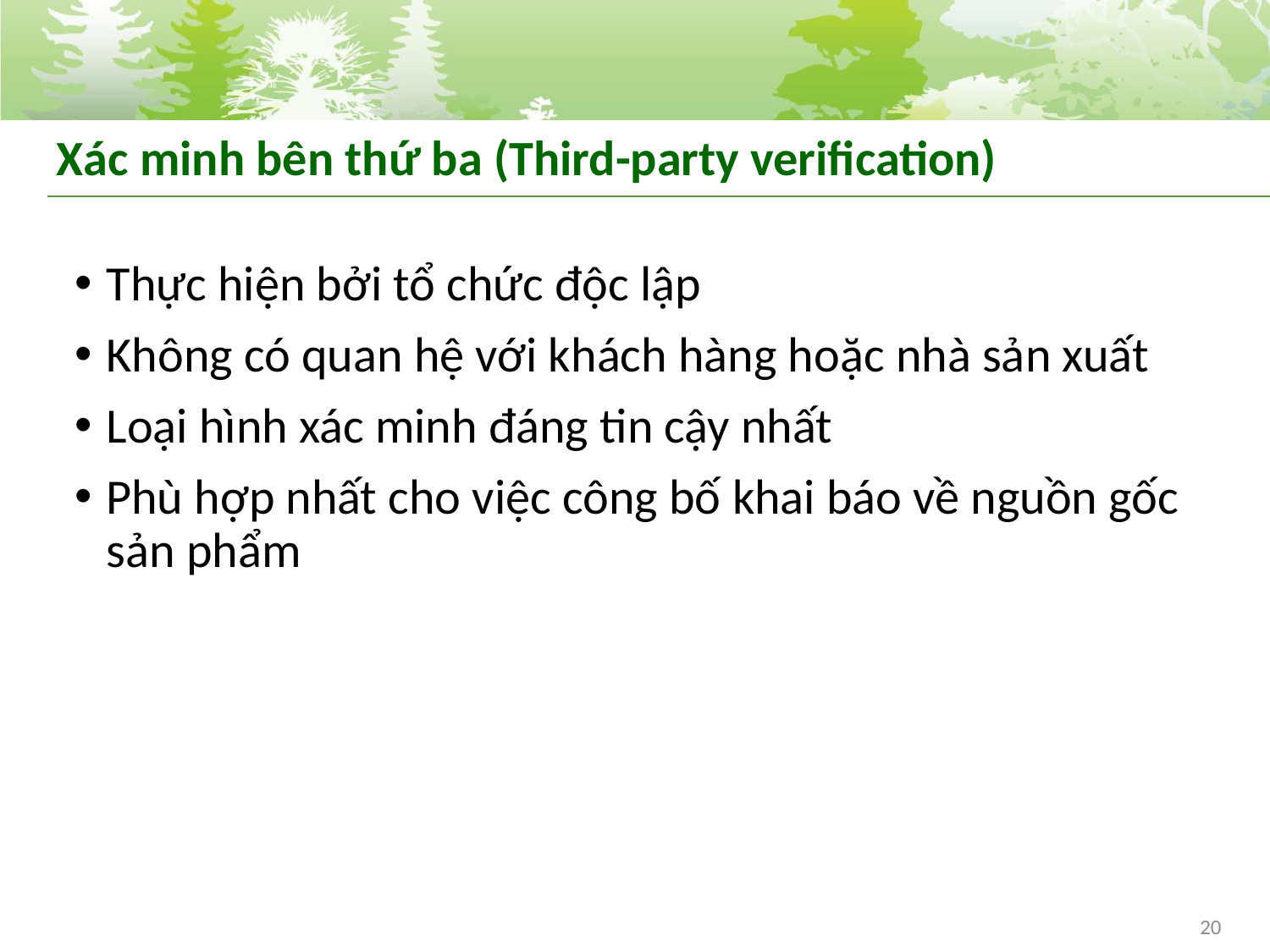

# Xác minh bên thứ ba (Third-party verification)
Thực hiện bởi tổ chức độc lập
Không có quan hệ với khách hàng hoặc nhà sản xuất
Loại hình xác minh đáng tin cậy nhất
Phù hợp nhất cho việc công bố khai báo về nguồn gốc sản phẩm
20